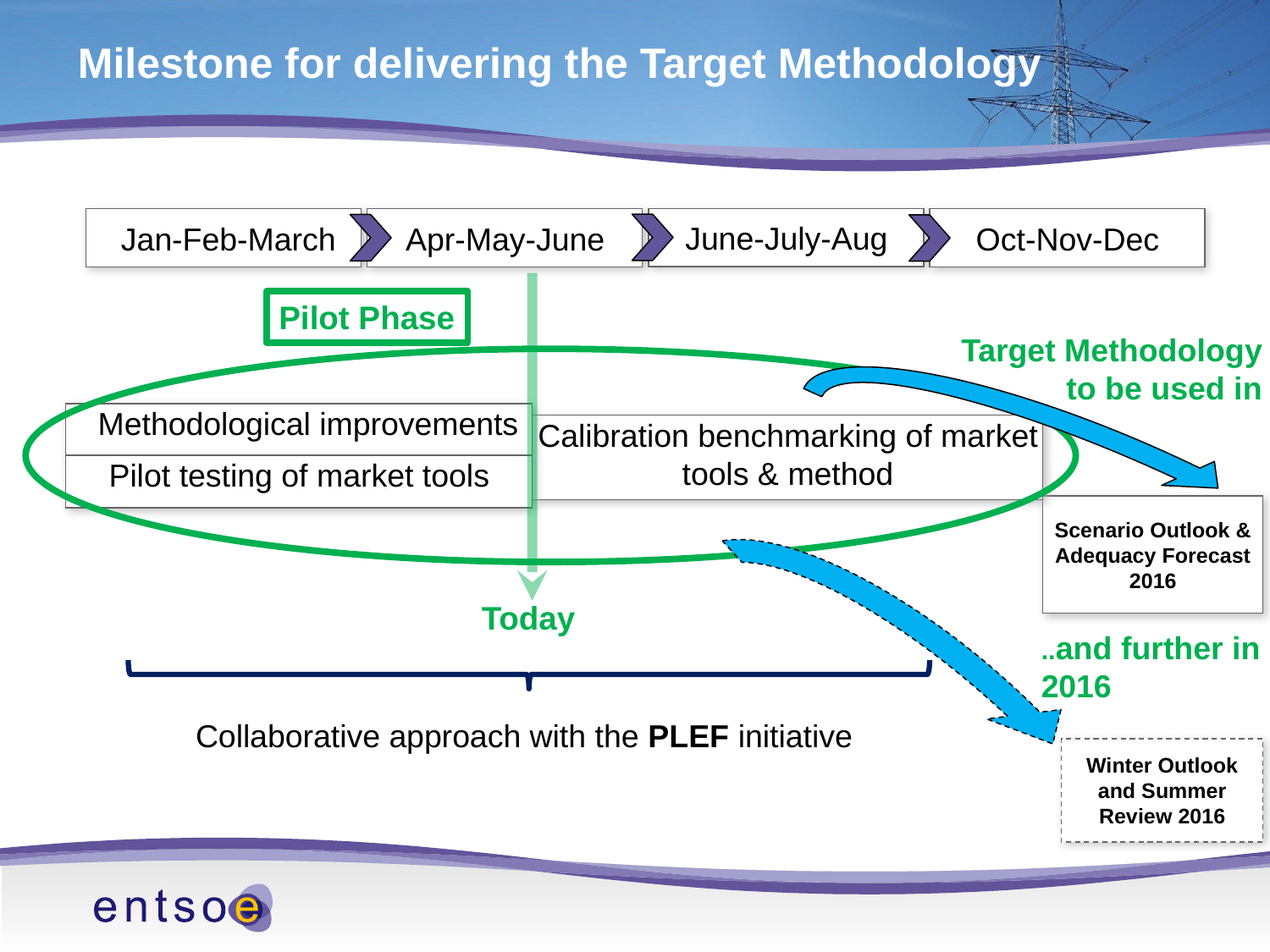

Milestone for delivering the Target Methodology
 Jan-Feb-March
Apr-May-June
June-July-Aug
Oct-Nov-Dec

Target Methodology to be used in
Pilot Phase

  Methodological improvements
Calibration benchmarking of market tools & method

Pilot testing of market tools
Scenario Outlook & Adequacy Forecast
2016
Today

..and further in 2016
Collaborative approach with the PLEF initiative
Winter Outlook and Summer Review 2016